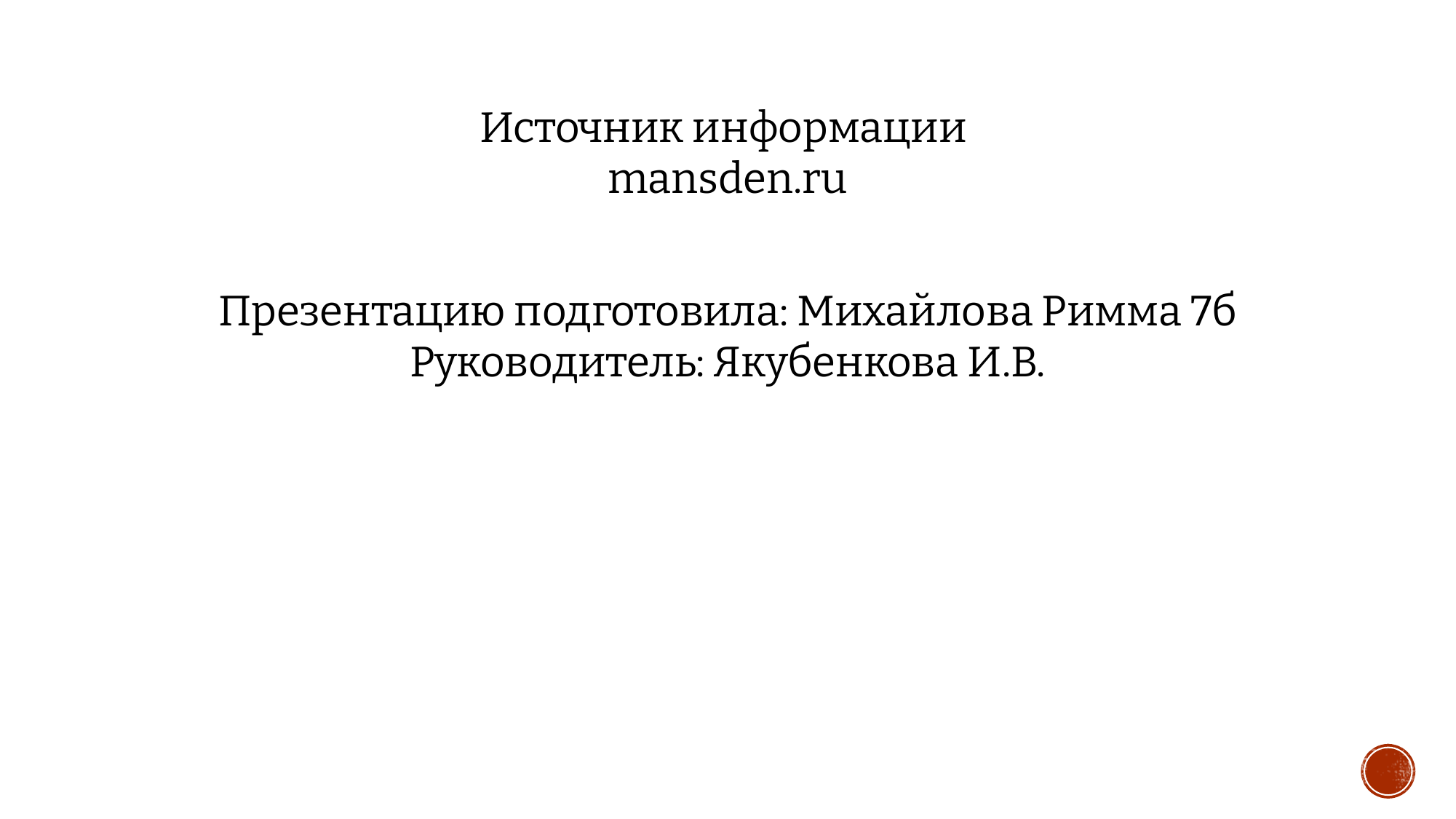

Источник информации
mansden.ru
Презентацию подготовила: Михайлова Римма 7б
Руководитель: Якубенкова И.В.